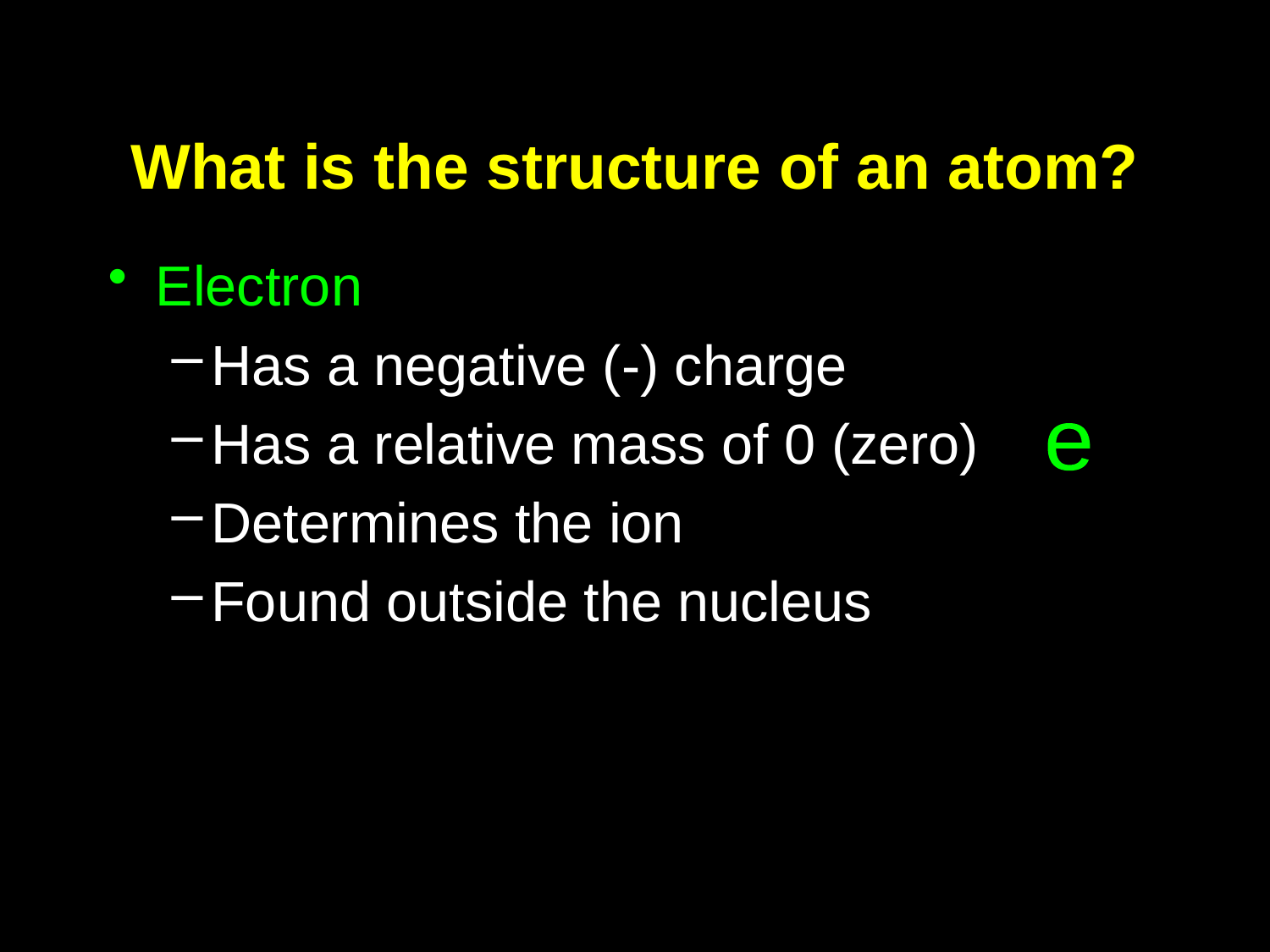

# What is the structure of an atom?
Electron
Has a negative (-) charge
Has a relative mass of 0 (zero)
Determines the ion
Found outside the nucleus
e